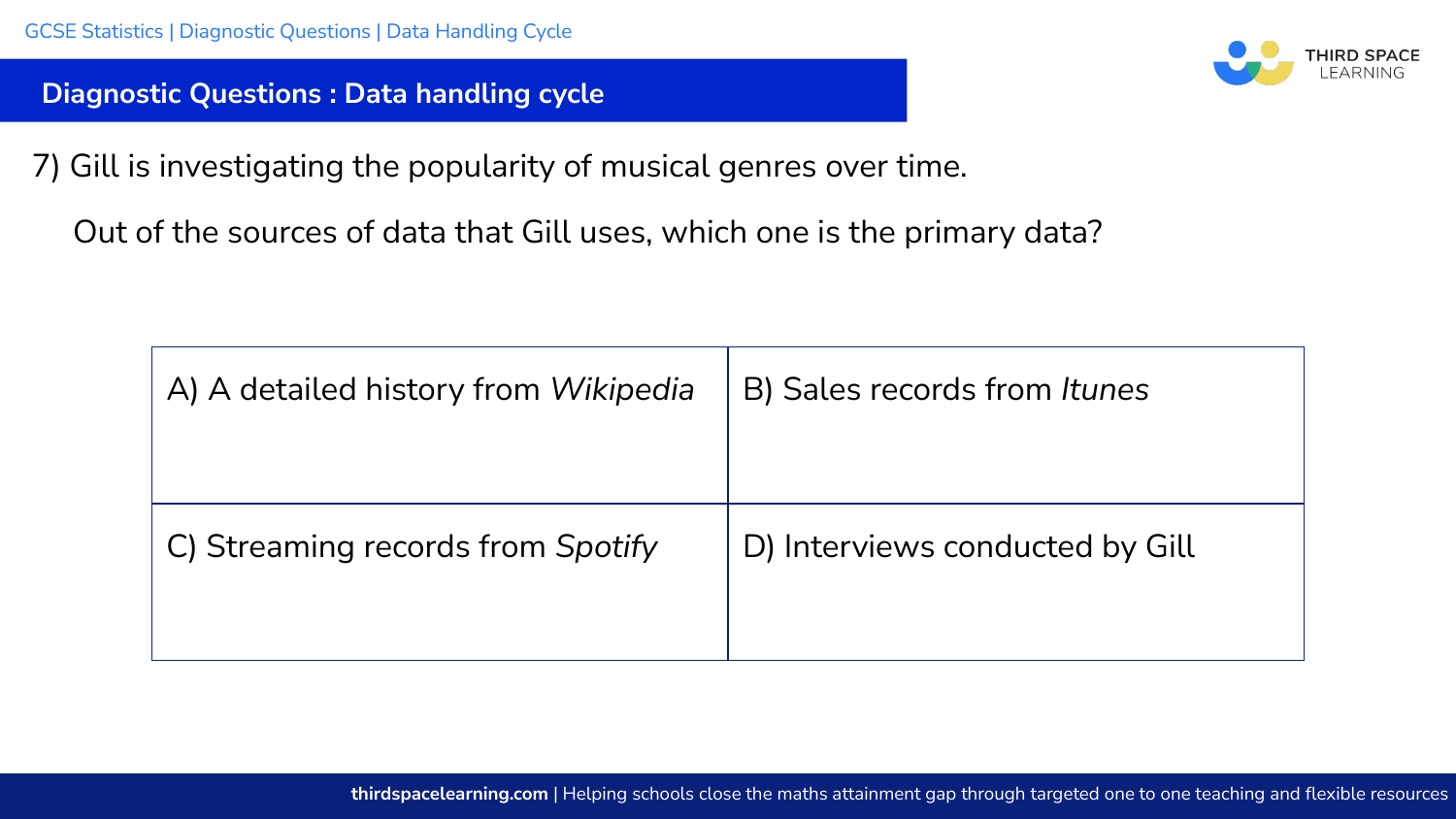

Diagnostic Questions : Data handling cycle
| 7) Gill is investigating the popularity of musical genres over time. Out of the sources of data that Gill uses, which one is the primary data? |
| --- |
| A) A detailed history from Wikipedia | B) Sales records from Itunes |
| --- | --- |
| C) Streaming records from Spotify | D) Interviews conducted by Gill |